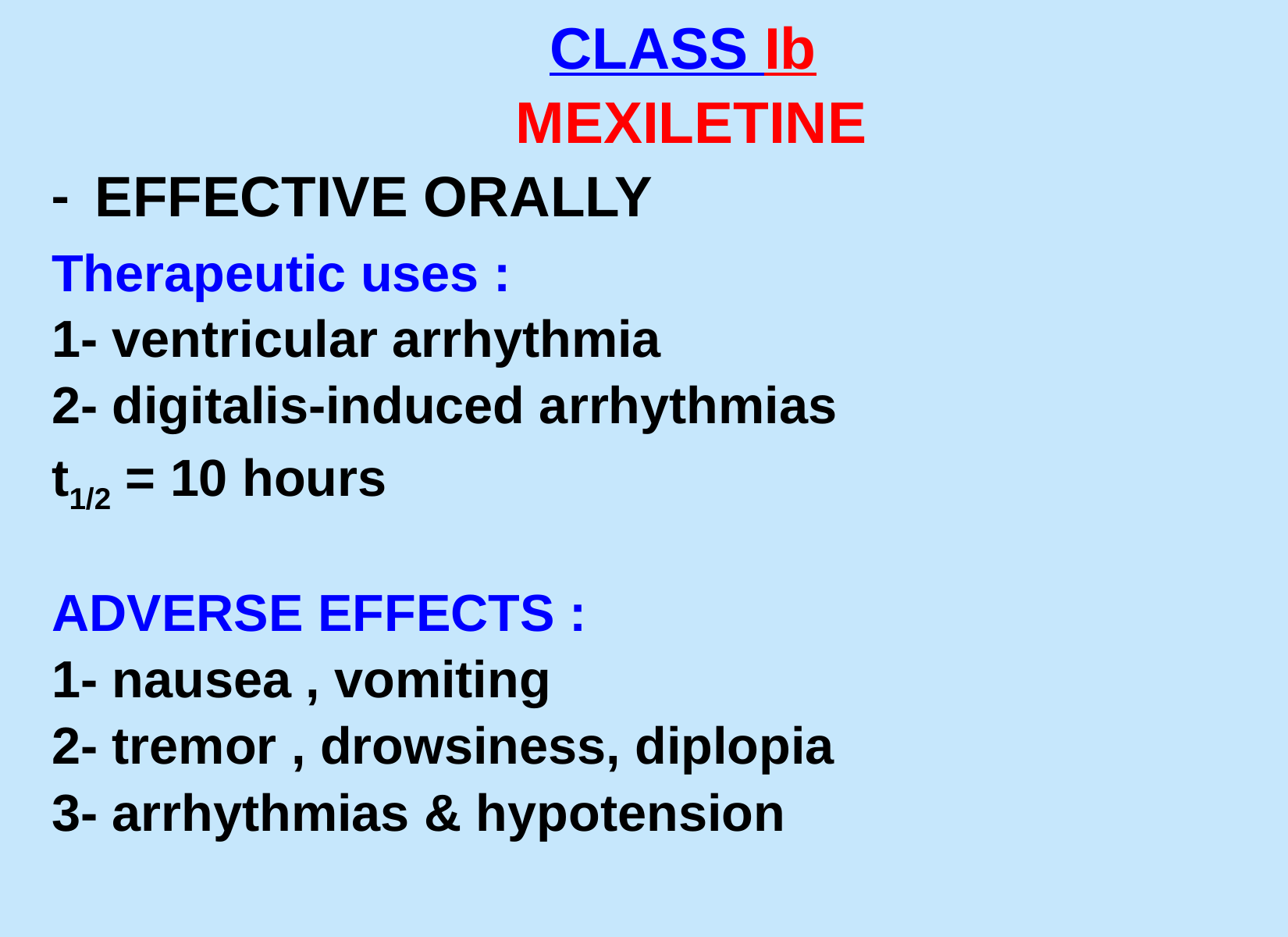

#
CLASS Ib
MEXILETINE
-  EFFECTIVE ORALLY
Therapeutic uses :
1- ventricular arrhythmia
2- digitalis-induced arrhythmias
t1/2 = 10 hours

ADVERSE EFFECTS :
1- nausea , vomiting
2- tremor , drowsiness, diplopia
3- arrhythmias & hypotension